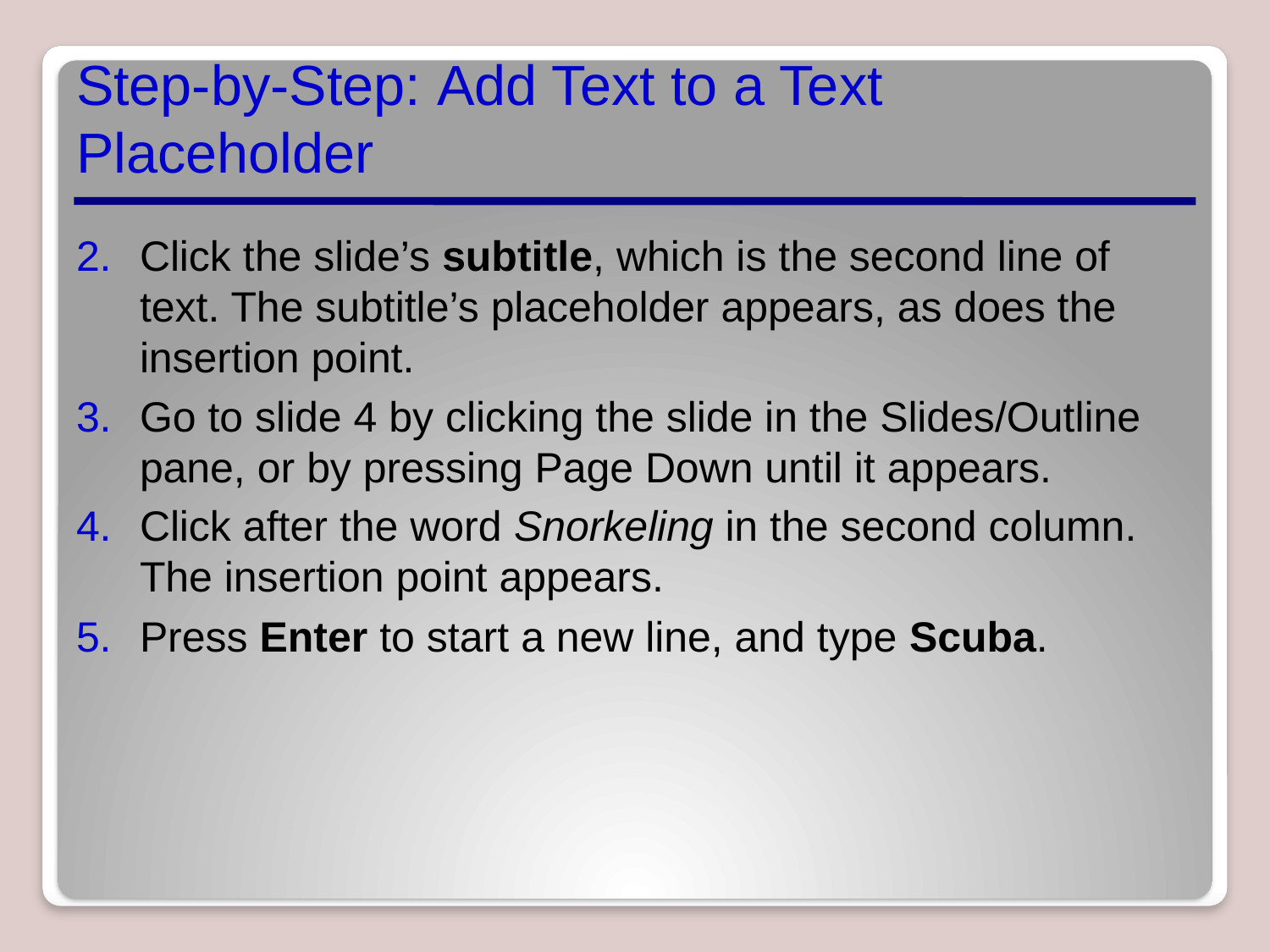

# Step-by-Step: Add Text to a Text Placeholder
Click the slide’s subtitle, which is the second line of text. The subtitle’s placeholder appears, as does the insertion point.
Go to slide 4 by clicking the slide in the Slides/Outline pane, or by pressing Page Down until it appears.
Click after the word Snorkeling in the second column. The insertion point appears.
Press Enter to start a new line, and type Scuba.